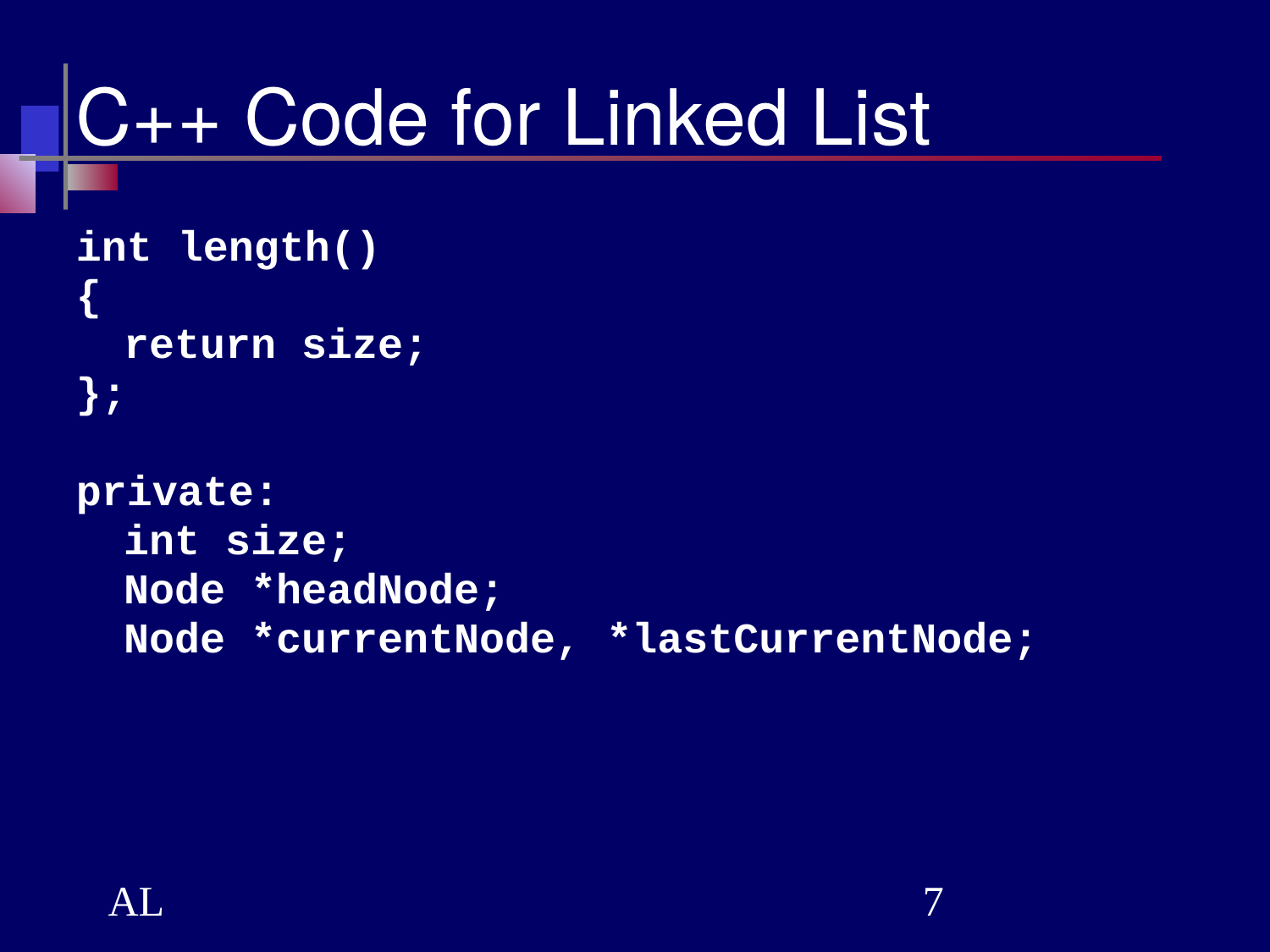

# C++ Code for Linked List
int length()
{
	return size;
};

private:
	int size;
	Node *headNode;
	Node *currentNode, *lastCurrentNode;

AL
7